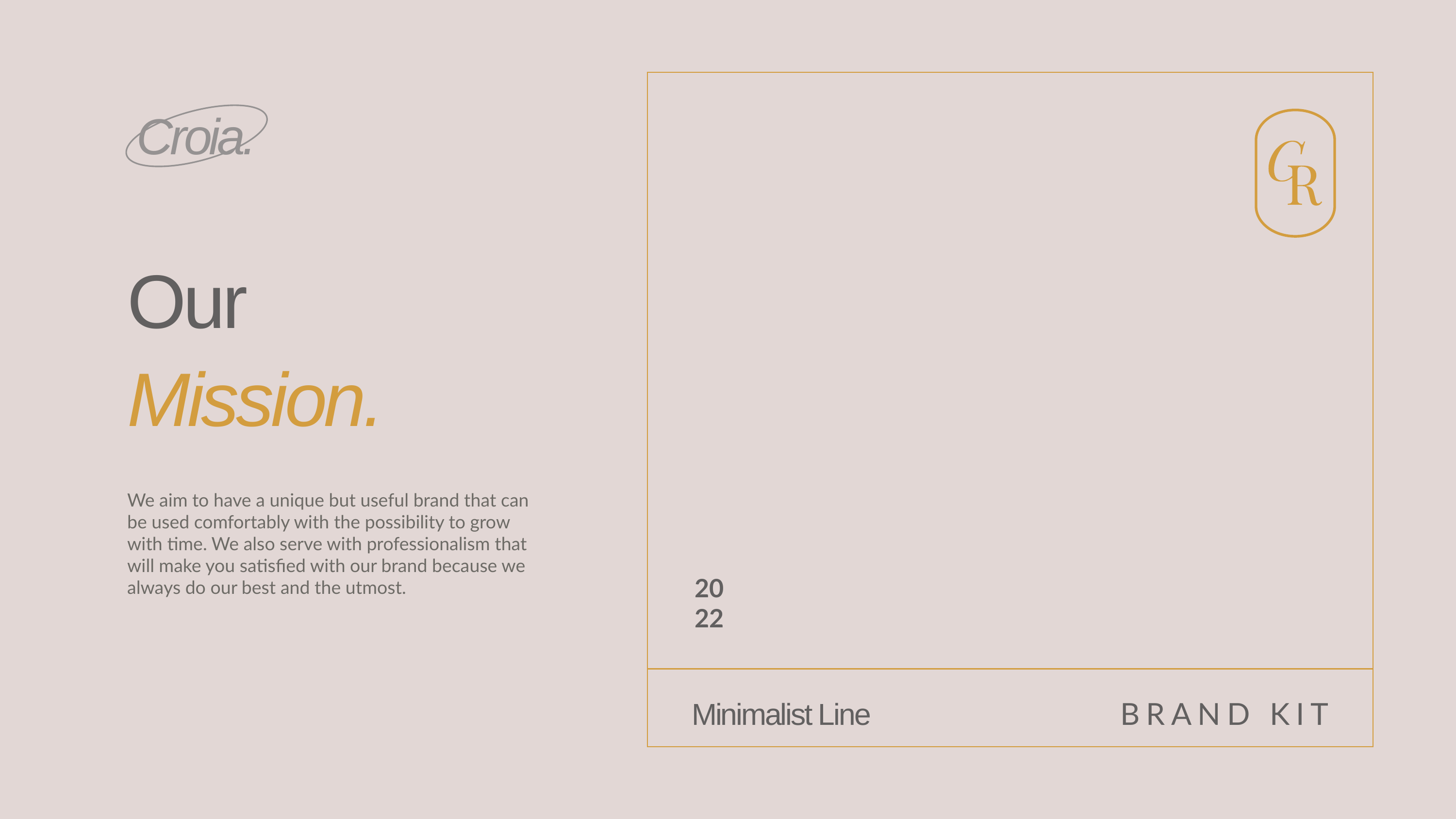

Croia.

Our

Mission.
We aim to have a unique but useful brand that can be used comfortably with the possibility to grow with time. We also serve with professionalism that will make you satisfied with our brand because we always do our best and the utmost.
2022

Minimalist Line
BRAND KIT